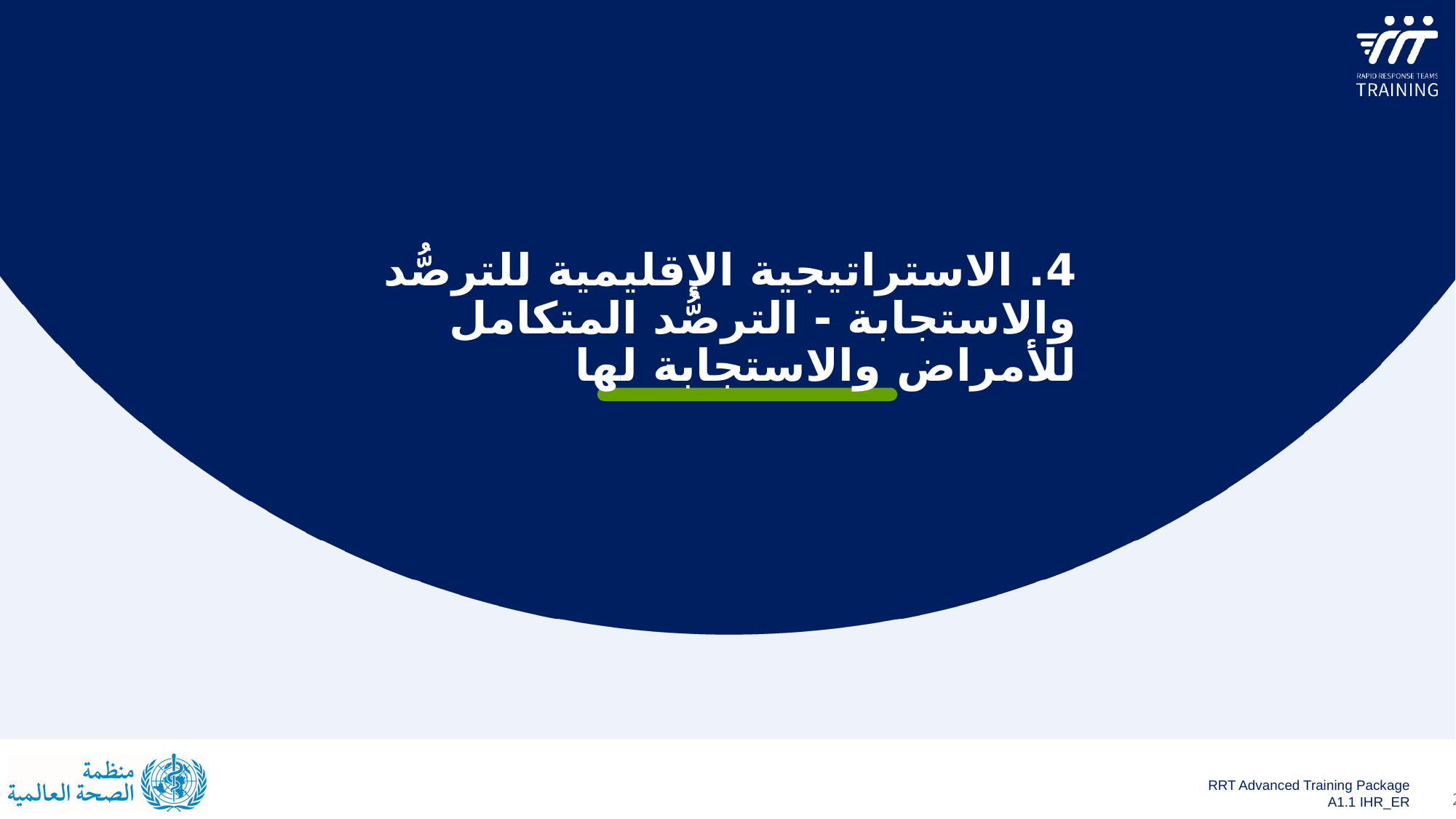

4. الاستراتيجية الإقليمية للترصُّد والاستجابة - الترصُّد المتكامل للأمراض والاستجابة لها